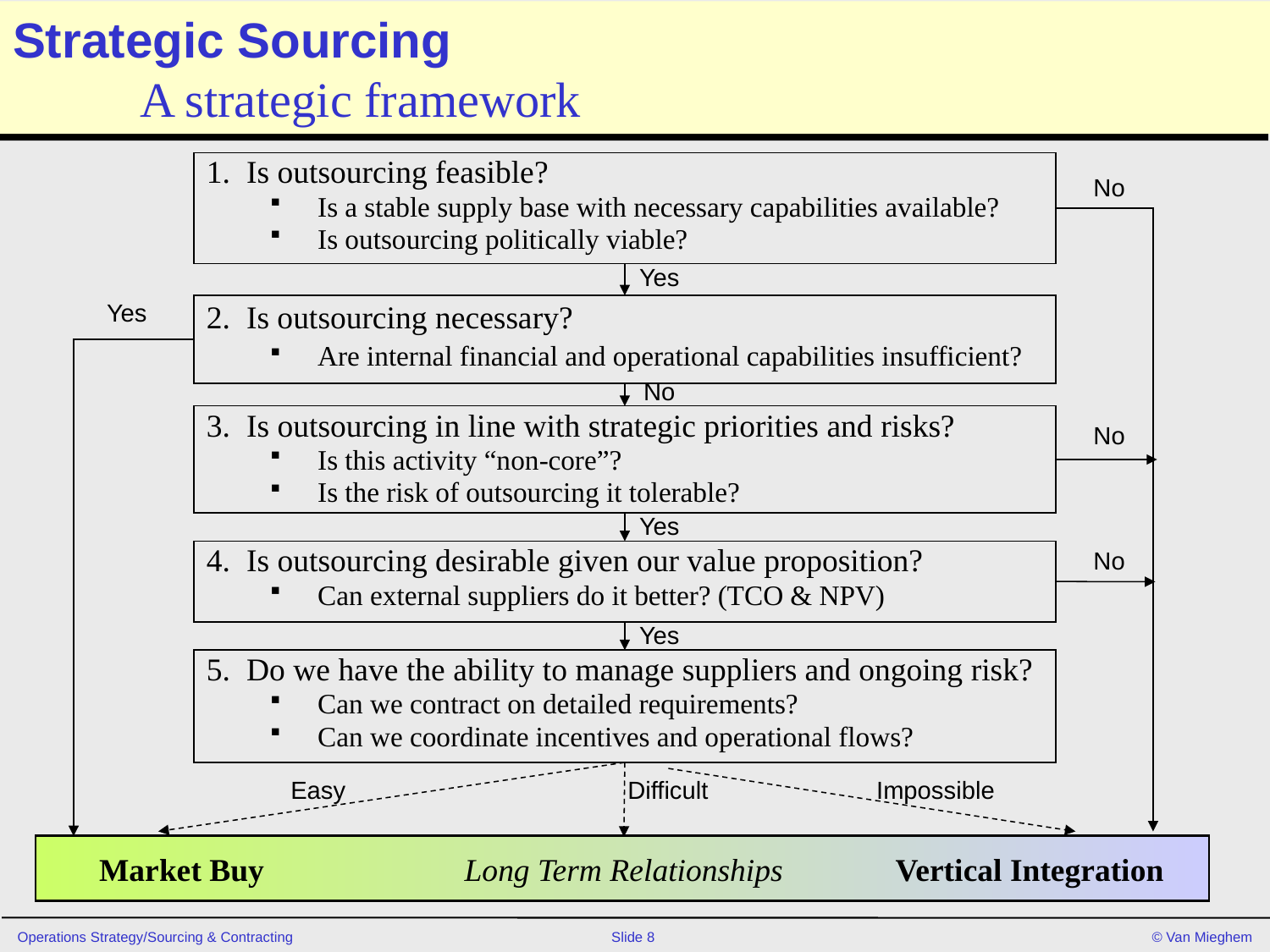

# Strategic Sourcing A strategic framework
1.  Is outsourcing feasible?
Is a stable supply base with necessary capabilities available?
Is outsourcing politically viable?
No
Yes
Yes
2.  Is outsourcing necessary?
Are internal financial and operational capabilities insufficient?
No
3.  Is outsourcing in line with strategic priorities and risks?
Is this activity “non-core”?
Is the risk of outsourcing it tolerable?
No
Yes
No
4.  Is outsourcing desirable given our value proposition?
Can external suppliers do it better? (TCO & NPV)
Yes
5.  Do we have the ability to manage suppliers and ongoing risk?
Can we contract on detailed requirements?
Can we coordinate incentives and operational flows?
Easy
Difficult
Impossible

Market Buy
Long Term Relationships
Vertical Integration